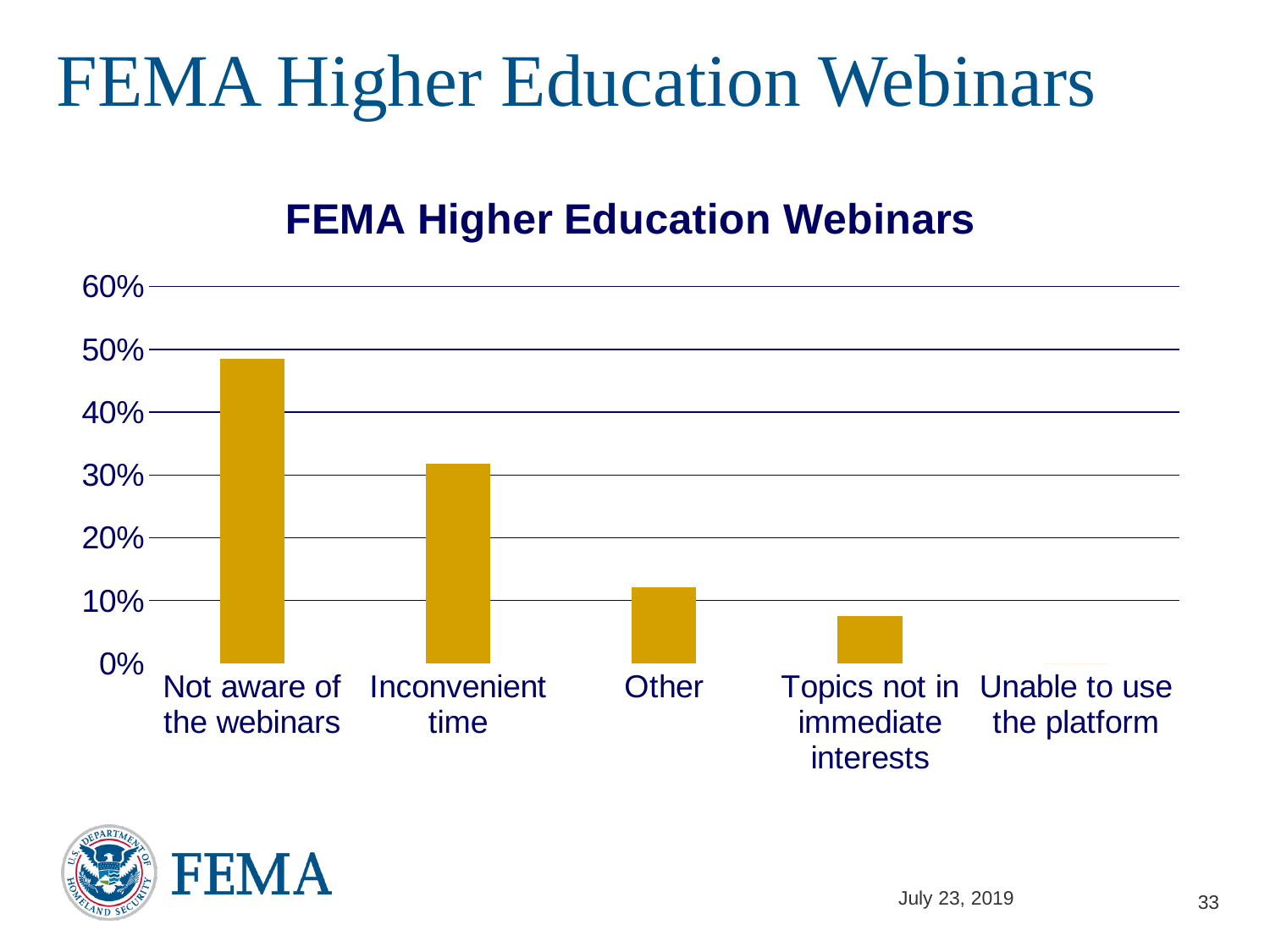

# FEMA Higher Education Webinars

### Chart: FEMA Higher Education Webinars

| Category | FEMA Higher Ed Webinars |
|---|---|
| Not aware of the webinars | 0.4848 |
| Inconvenient time | 0.3182 |
| Other | 0.1212 |
| Topics not in immediate interests | 0.0758 |
| Unable to use the platform | 0.0 |
33